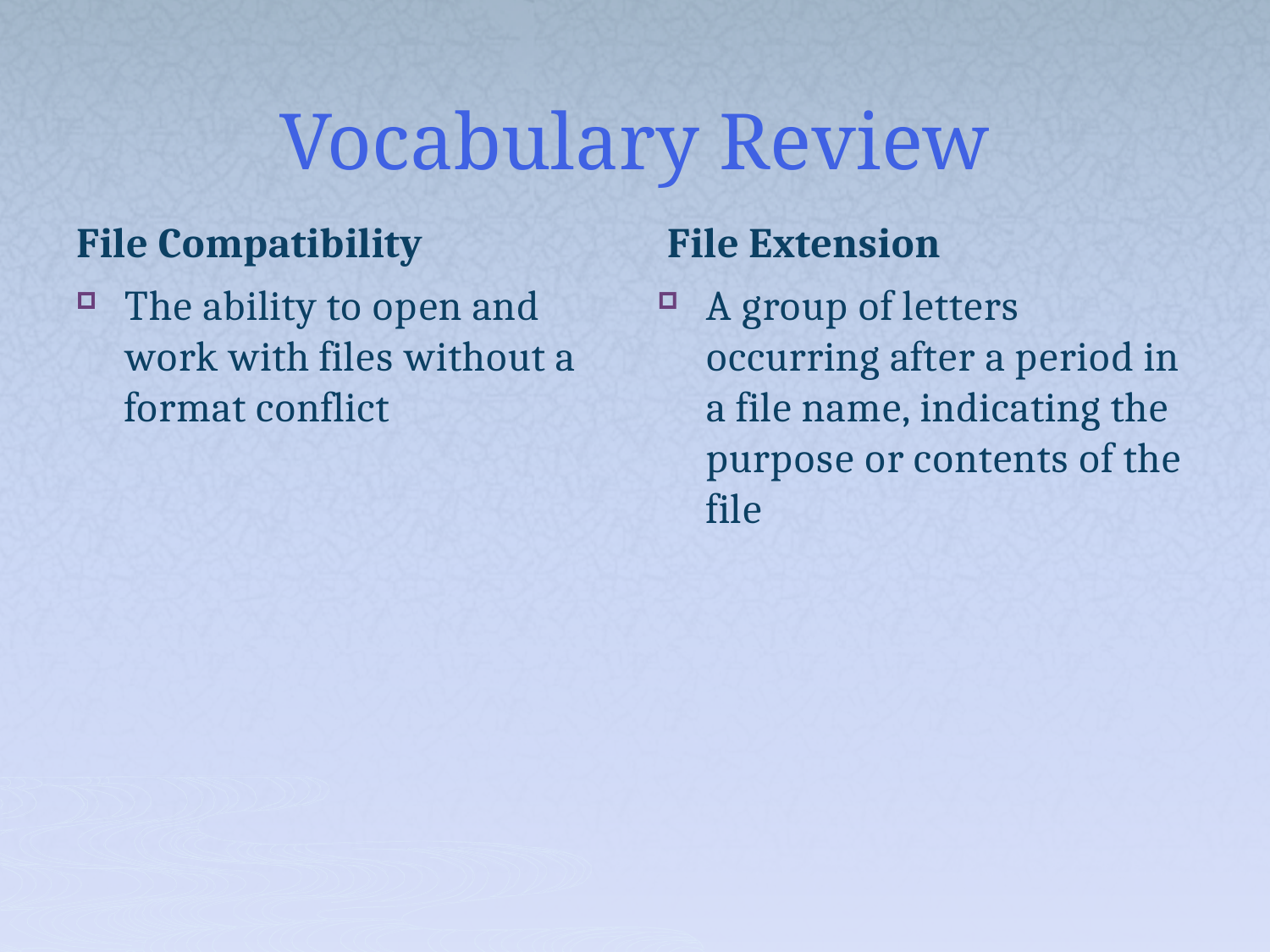

# Vocabulary Review
File Compatibility
 File Extension
The ability to open and work with files without a format conflict

A group of letters occurring after a period in a file name, indicating the purpose or contents of the file